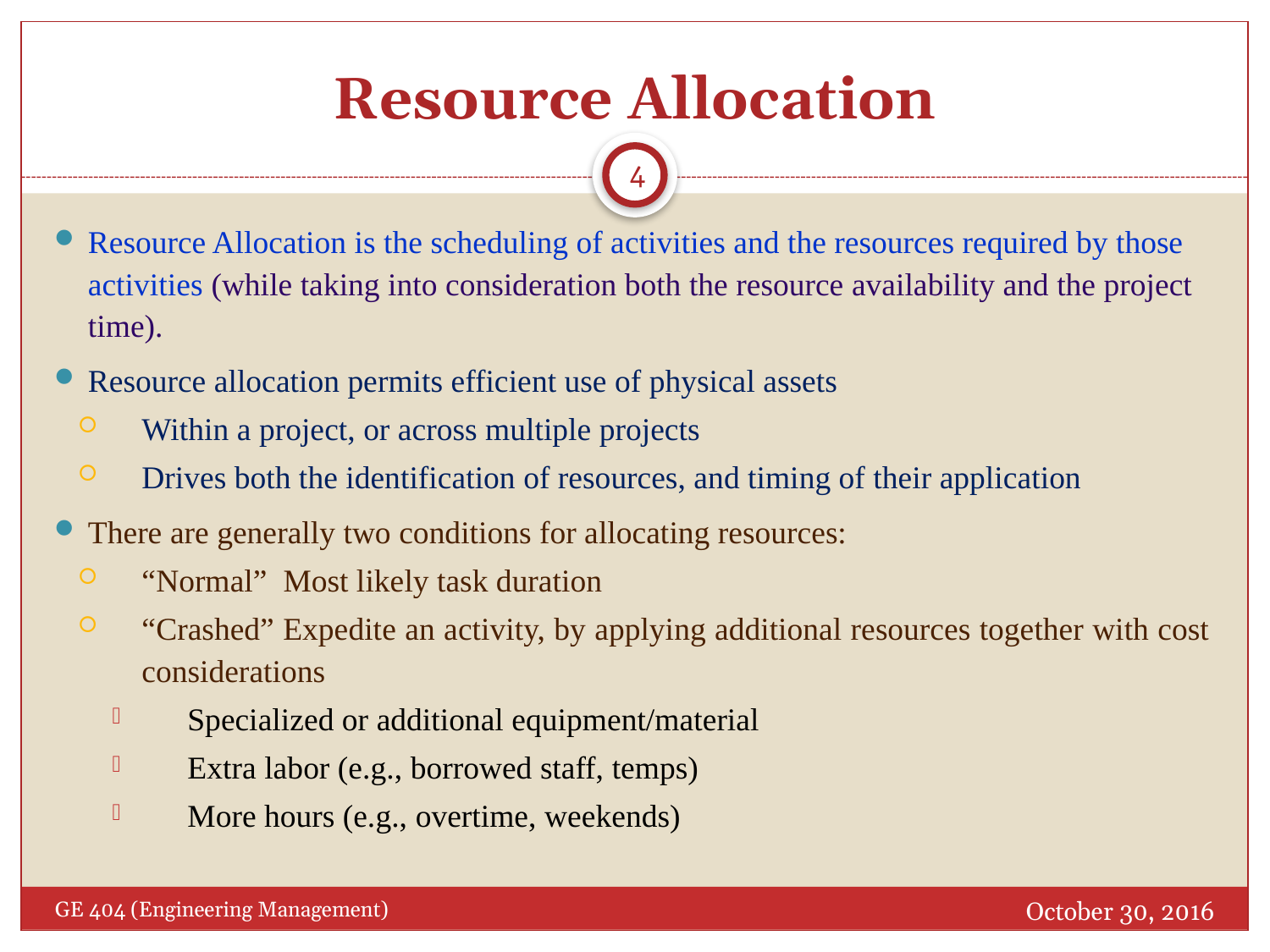

# Resource Allocation
4
Resource Allocation is the scheduling of activities and the resources required by those activities (while taking into consideration both the resource availability and the project time).
Resource allocation permits efficient use of physical assets
Within a project, or across multiple projects
Drives both the identification of resources, and timing of their application
There are generally two conditions for allocating resources:
“Normal”  Most likely task duration
“Crashed” Expedite an activity, by applying additional resources together with cost considerations
Specialized or additional equipment/material
Extra labor (e.g., borrowed staff, temps)
More hours (e.g., overtime, weekends)

October 30, 2016
GE 404 (Engineering Management)